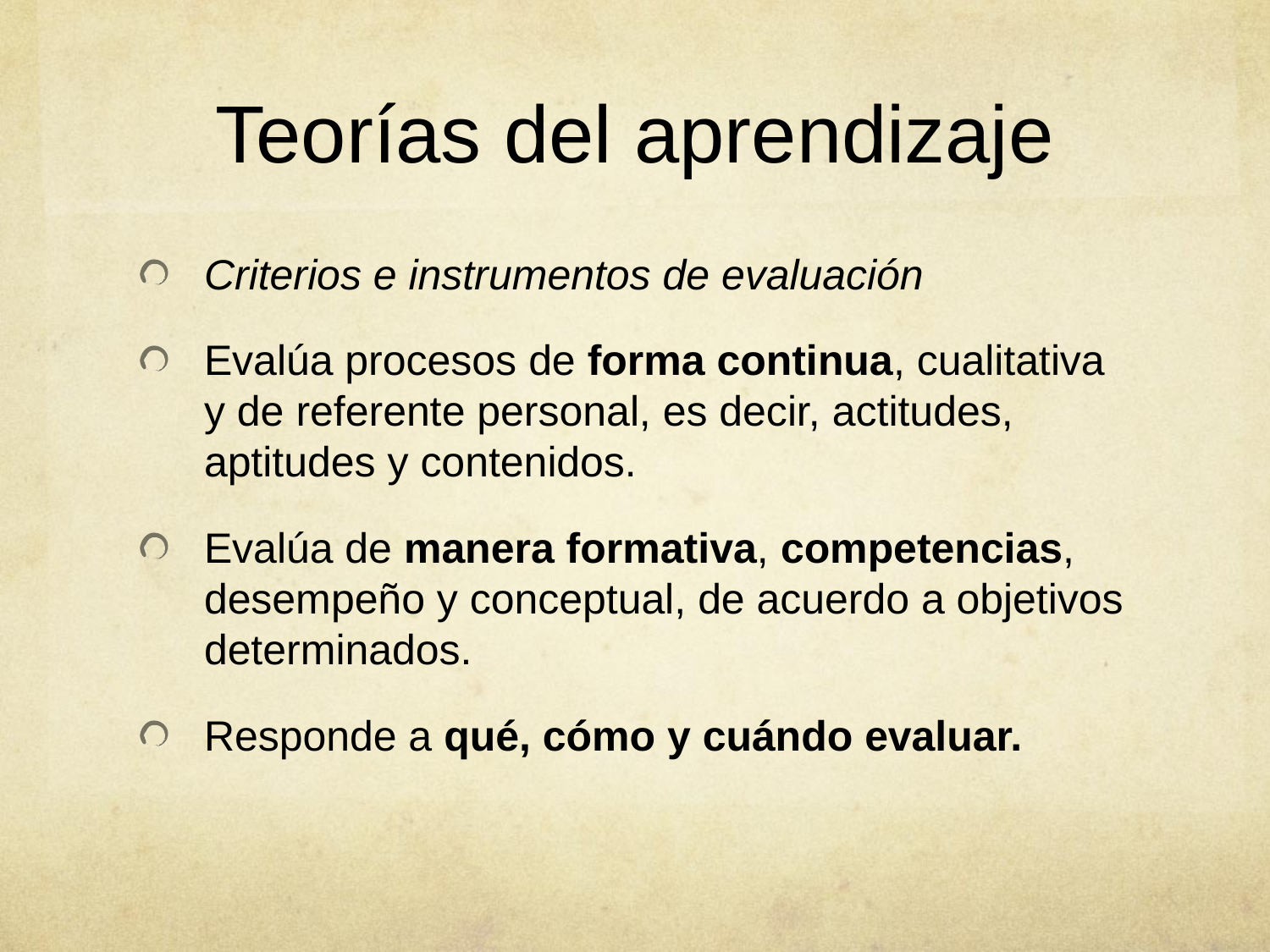

# Teorías del aprendizaje
Criterios e instrumentos de evaluación
Evalúa procesos de forma continua, cualitativa y de referente personal, es decir, actitudes, aptitudes y contenidos.
Evalúa de manera formativa, competencias, desempeño y conceptual, de acuerdo a objetivos determinados.
Responde a qué, cómo y cuándo evaluar.